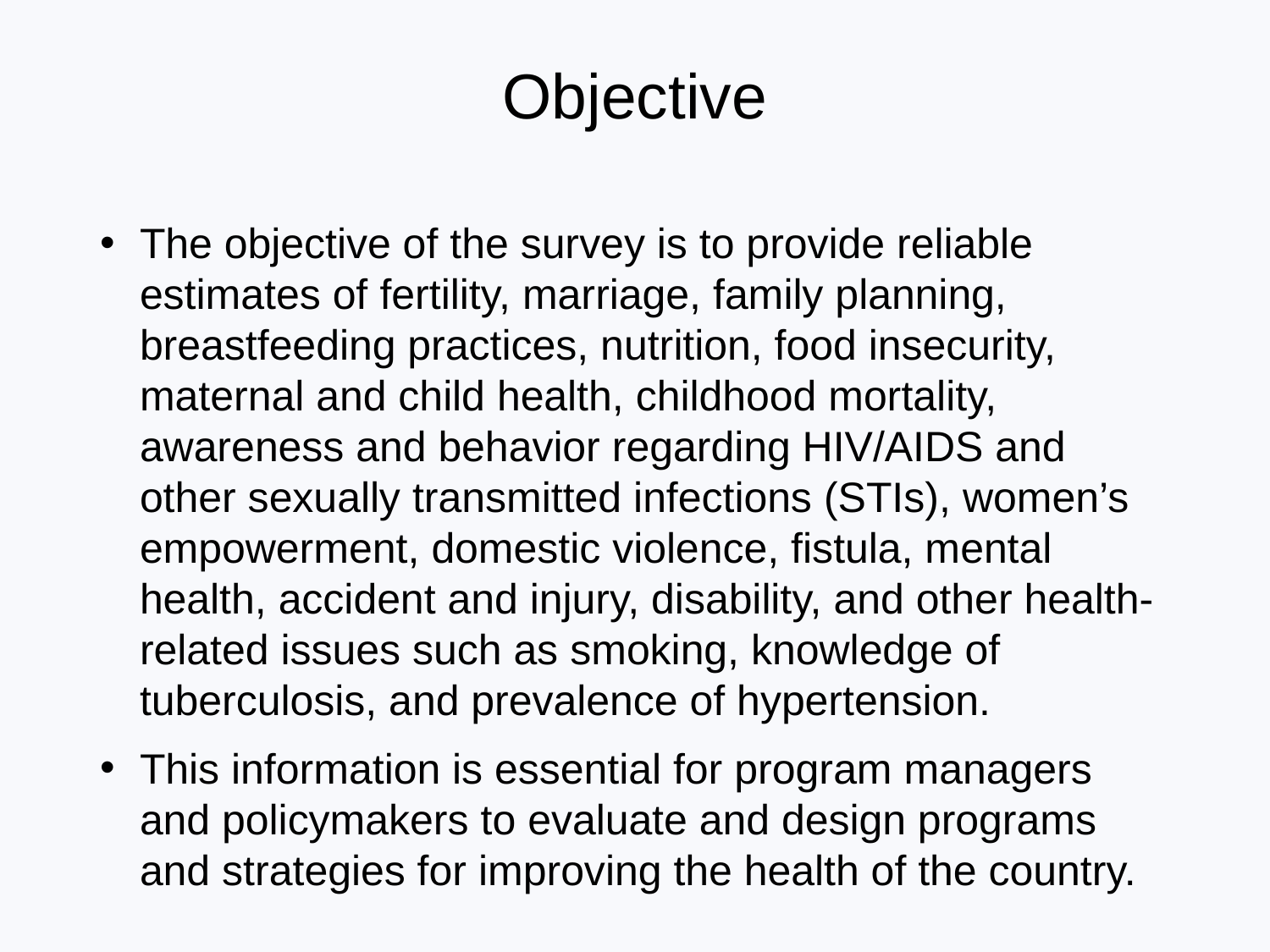

# Objective
The objective of the survey is to provide reliable estimates of fertility, marriage, family planning, breastfeeding practices, nutrition, food insecurity, maternal and child health, childhood mortality, awareness and behavior regarding HIV/AIDS and other sexually transmitted infections (STIs), women’s empowerment, domestic violence, fistula, mental health, accident and injury, disability, and other health-related issues such as smoking, knowledge of tuberculosis, and prevalence of hypertension.
This information is essential for program managers and policymakers to evaluate and design programs and strategies for improving the health of the country.